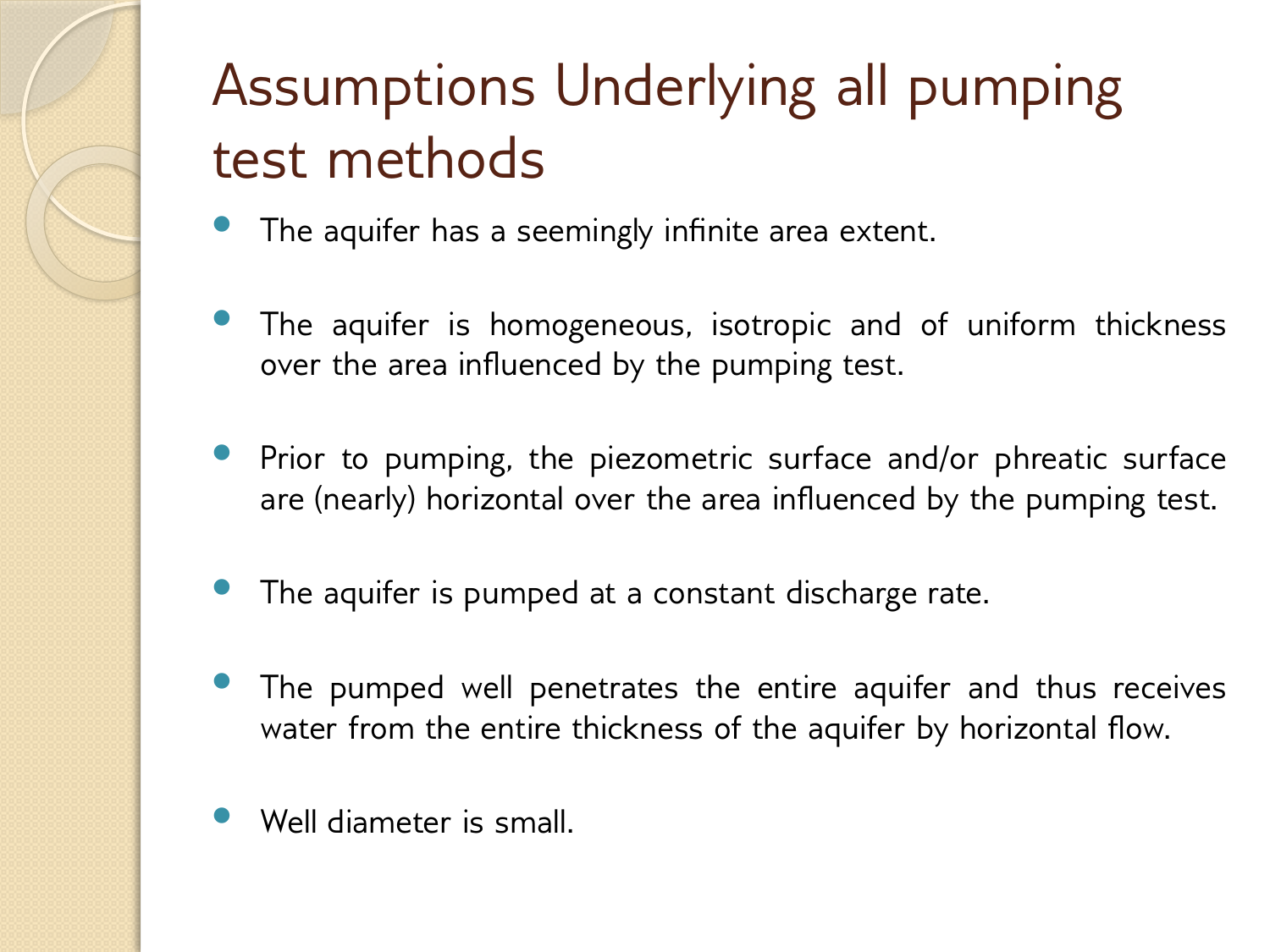

# Assumptions Underlying all pumping test methods
The aquifer has a seemingly infinite area extent.

The aquifer is homogeneous, isotropic and of uniform thickness over the area influenced by the pumping test.

Prior to pumping, the piezometric surface and/or phreatic surface are (nearly) horizontal over the area influenced by the pumping test.

The aquifer is pumped at a constant discharge rate.

The pumped well penetrates the entire aquifer and thus receives water from the entire thickness of the aquifer by horizontal flow.

Well diameter is small.